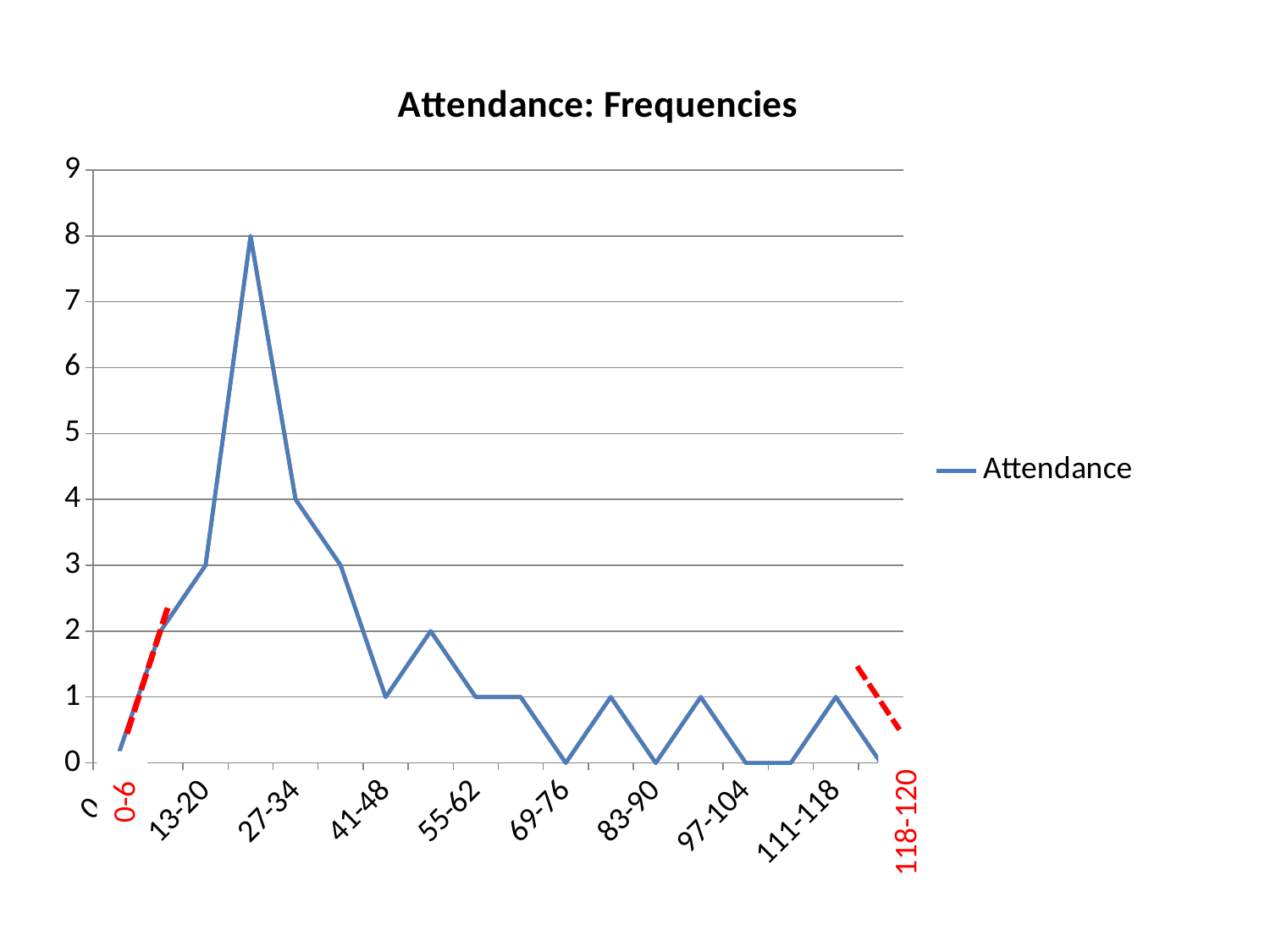

### Chart: Attendance: Frequencies

| Category | Attendance | Attendance |
|---|---|---|
| 0-6 | 0.0 | 0.0 |
| 6-13 | 2.0 | 2.0 |
| 13-20 | 3.0 | 3.0 |
| 20-27 | 8.0 | 8.0 |
| 27-34 | 4.0 | 4.0 |
| 34-41 | 3.0 | 3.0 |
| 41-48 | 1.0 | 1.0 |
| 48-55 | 2.0 | 2.0 |
| 55-62 | 1.0 | 1.0 |
| 62-69 | 1.0 | 1.0 |
| 69-76 | 0.0 | 0.0 |
| 76-83 | 1.0 | 1.0 |
| 83-90 | 0.0 | 0.0 |
| 90-97 | 1.0 | 1.0 |
| 97-104 | 0.0 | 0.0 |
| 104-111 | 0.0 | 0.0 |
| 111-118 | 1.0 | 1.0 |
| 118-120 | 0.0 | 0.0 |
0-6
118-120